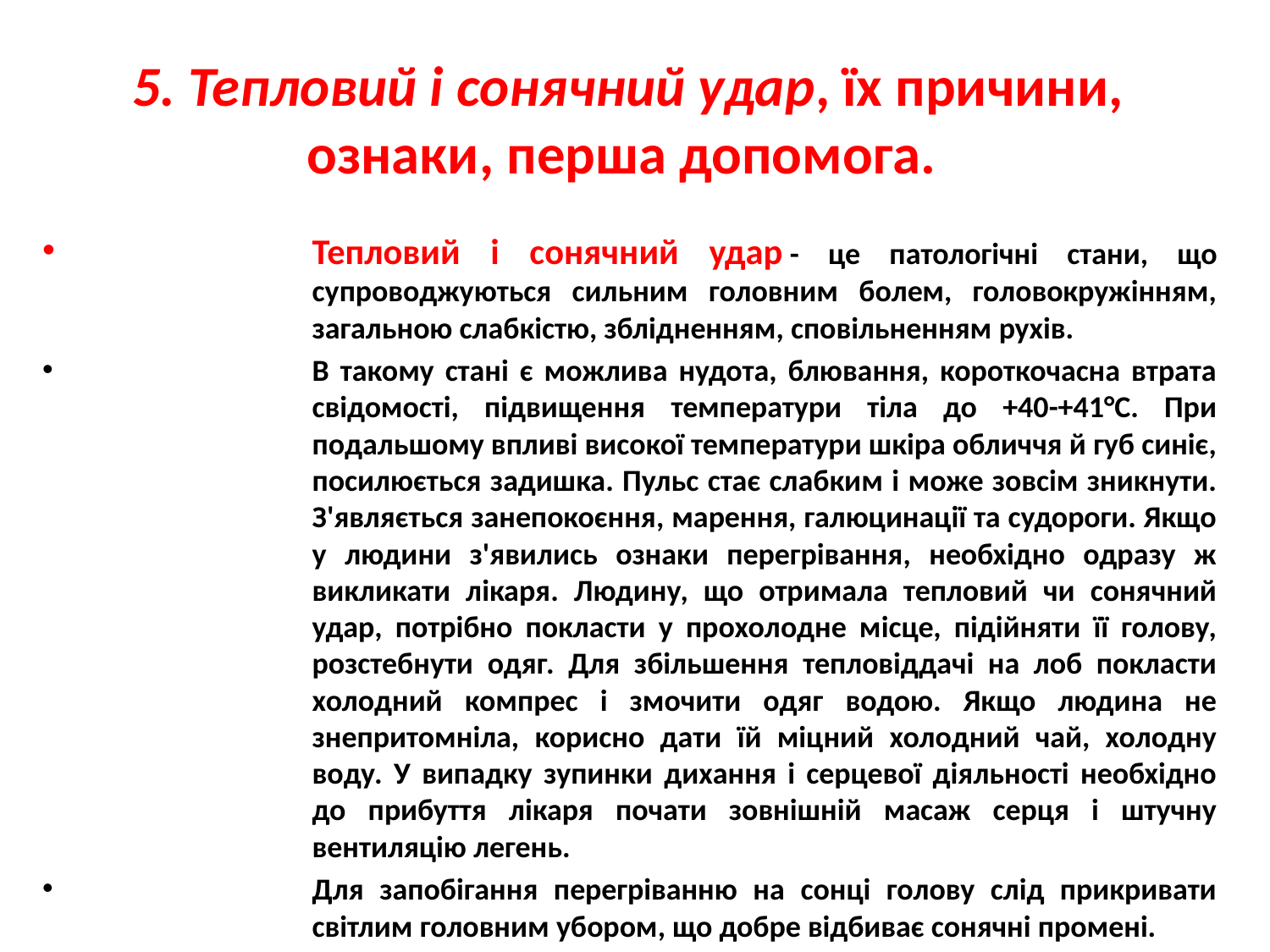

5. Тепловий і сонячний удар, їх причини, ознаки, перша допомога.
Тепловий і сонячний удар - це патологічні стани, що супроводжуються сильним головним болем, головокружінням, загальною слабкістю, зблідненням, сповільненням рухів.
В такому стані є можлива нудота, блювання, короткочасна втрата свідомості, підвищення температури тіла до +40-+41°С. При подальшому впливі високої температури шкіра обличчя й губ синіє, посилюється задишка. Пульс стає слабким і може зовсім зникнути. З'являється занепокоєння, марення, галюцинації та судороги. Якщо у людини з'явились ознаки перегрівання, необхідно одразу ж викликати лікаря. Людину, що отримала тепловий чи сонячний удар, потрібно покласти у прохолодне місце, підійняти її голову, розстебнути одяг. Для збільшення тепловіддачі на лоб покласти холодний компрес і змочити одяг водою. Якщо людина не знепритомніла, корисно дати їй міцний холодний чай, холодну воду. У випадку зупинки дихання і серцевої діяльності необхідно до прибуття лікаря почати зовнішній масаж серця і штучну вентиляцію легень.
Для запобігання перегріванню на сонці голову слід прикривати світлим головним убором, що добре відбиває сонячні промені.